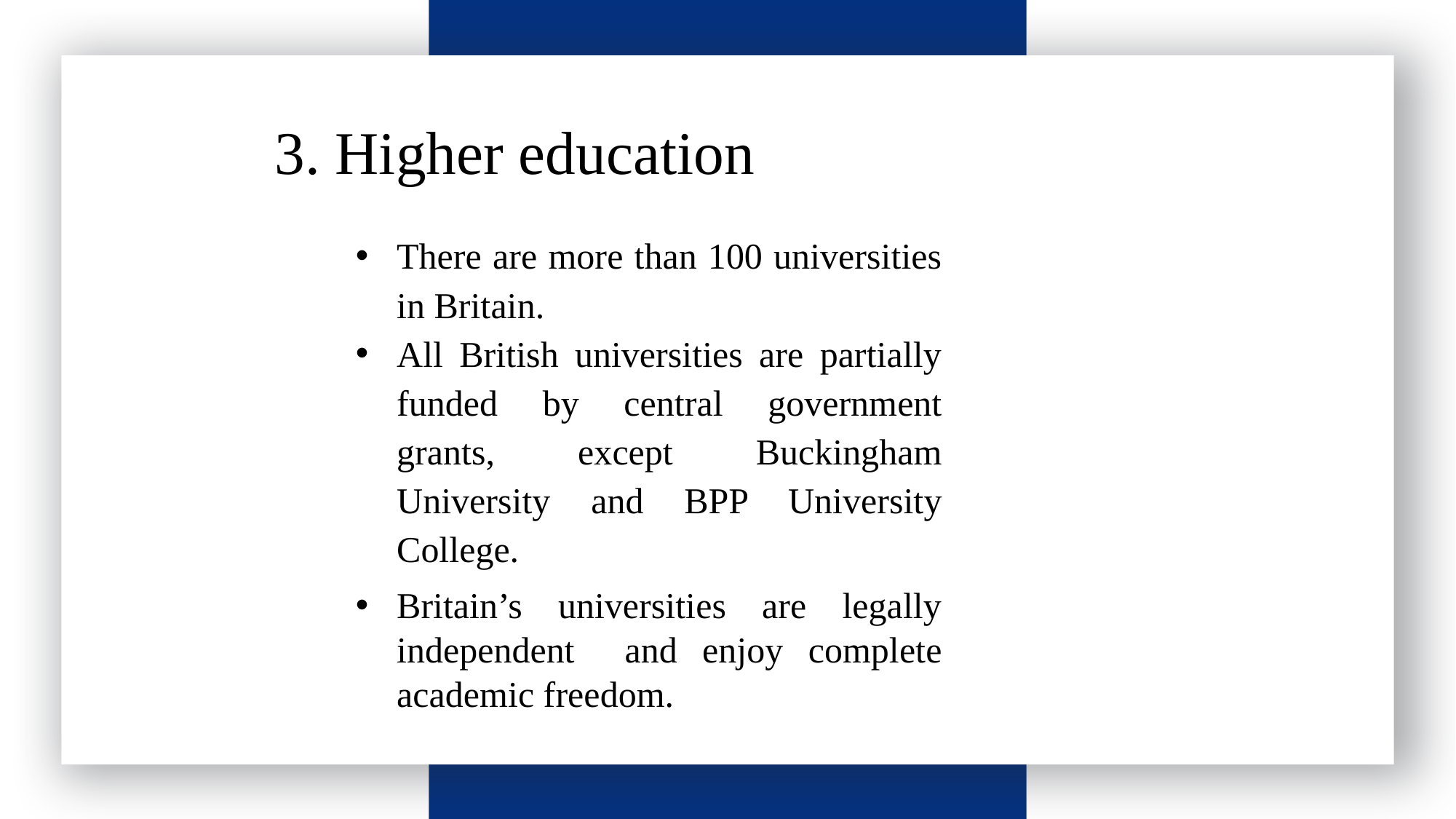

3. Higher education
There are more than 100 universities in Britain.
All British universities are partially funded by central government grants, except Buckingham University and BPP University College.
Britain’s universities are legally independent  and enjoy complete academic freedom.